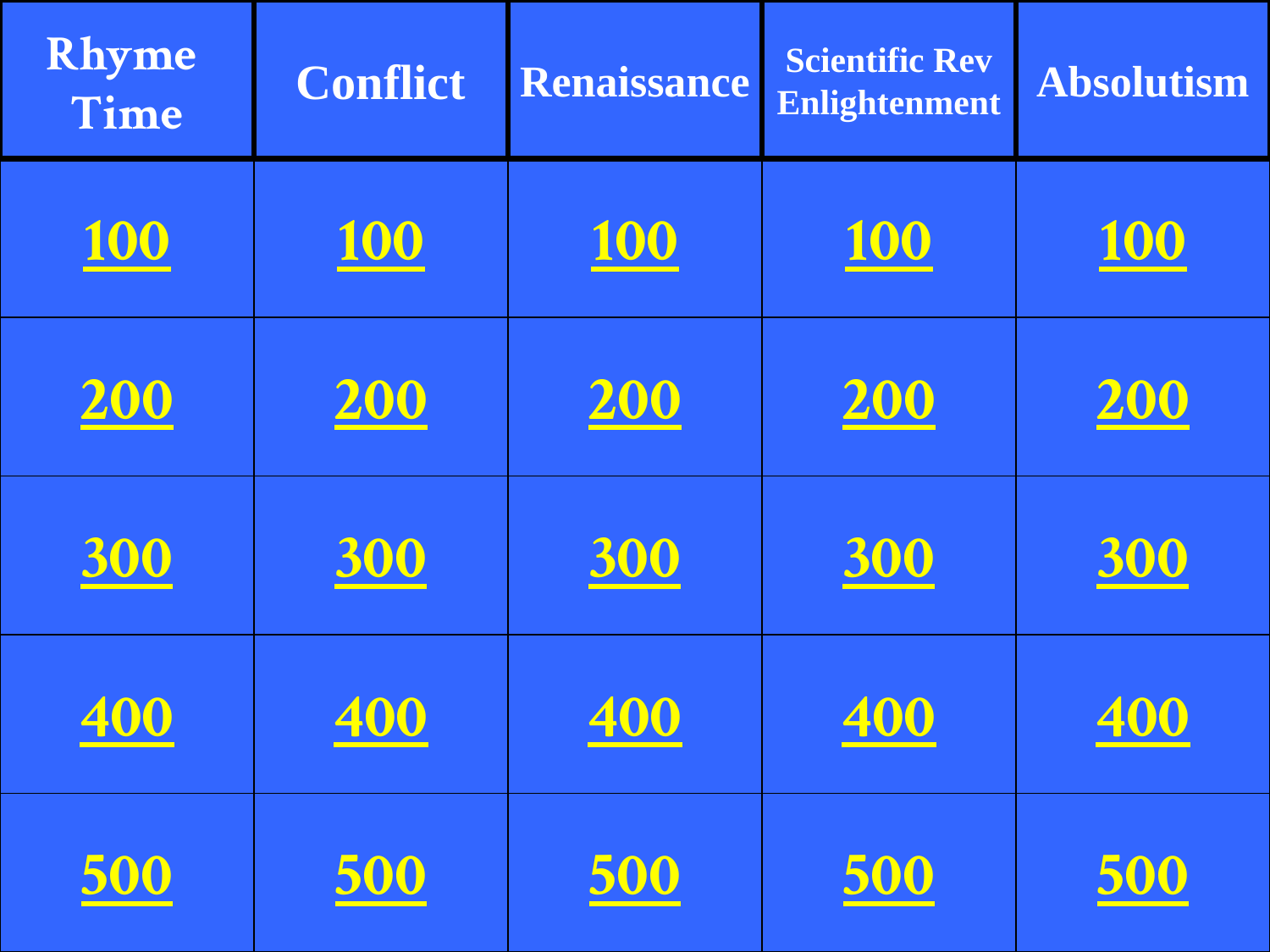

Rhyme
Time
Conflict
Renaissance
Scientific Rev
Enlightenment
Absolutism
100
100
100
100
100
200
200
200
200
200
300
300
300
300
300
400
400
400
400
400
500
500
500
500
500